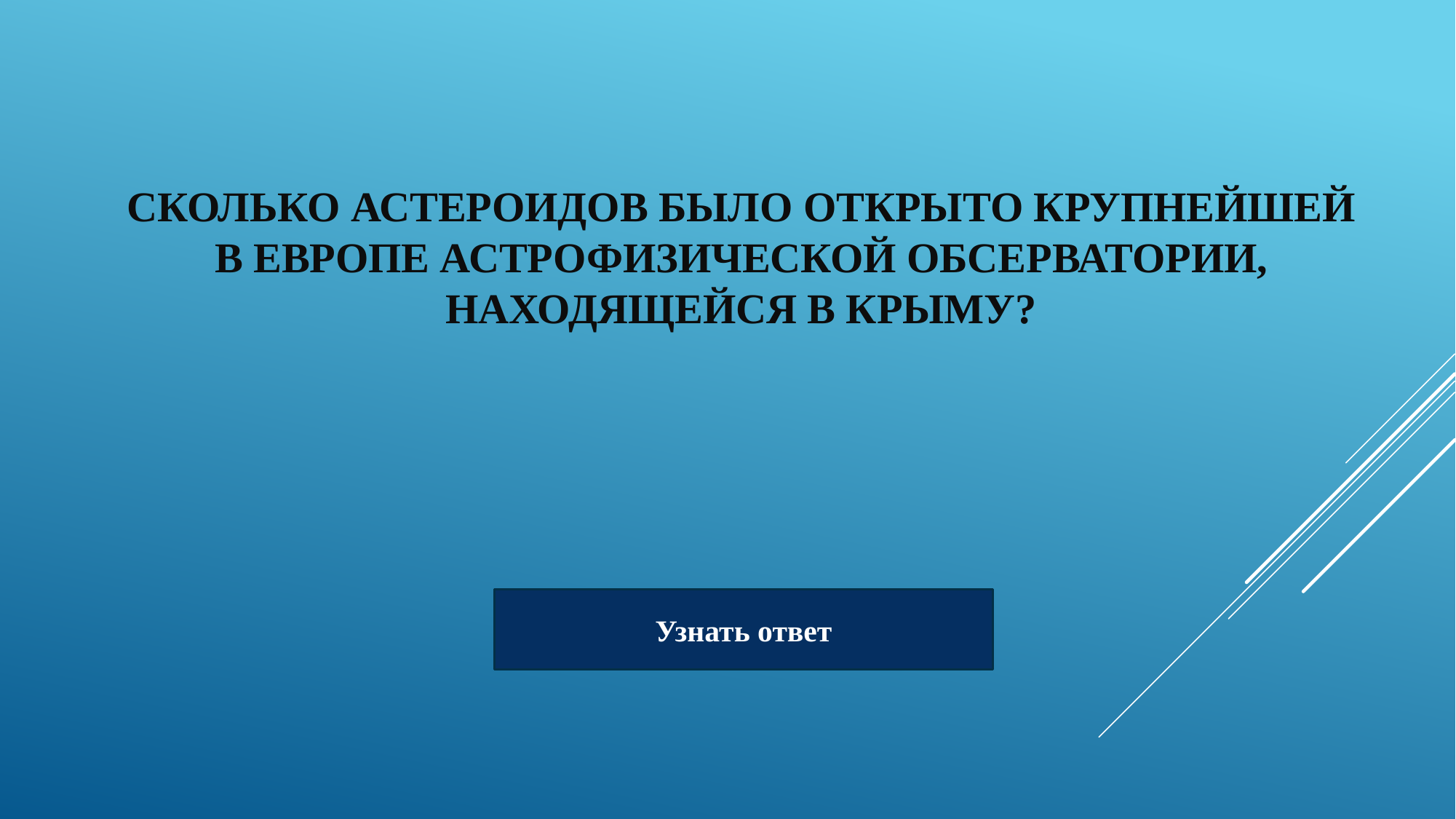

# Сколько астероидов было открыто крупнейшей в Европе астрофизической обсерватории, находящейся в Крыму?